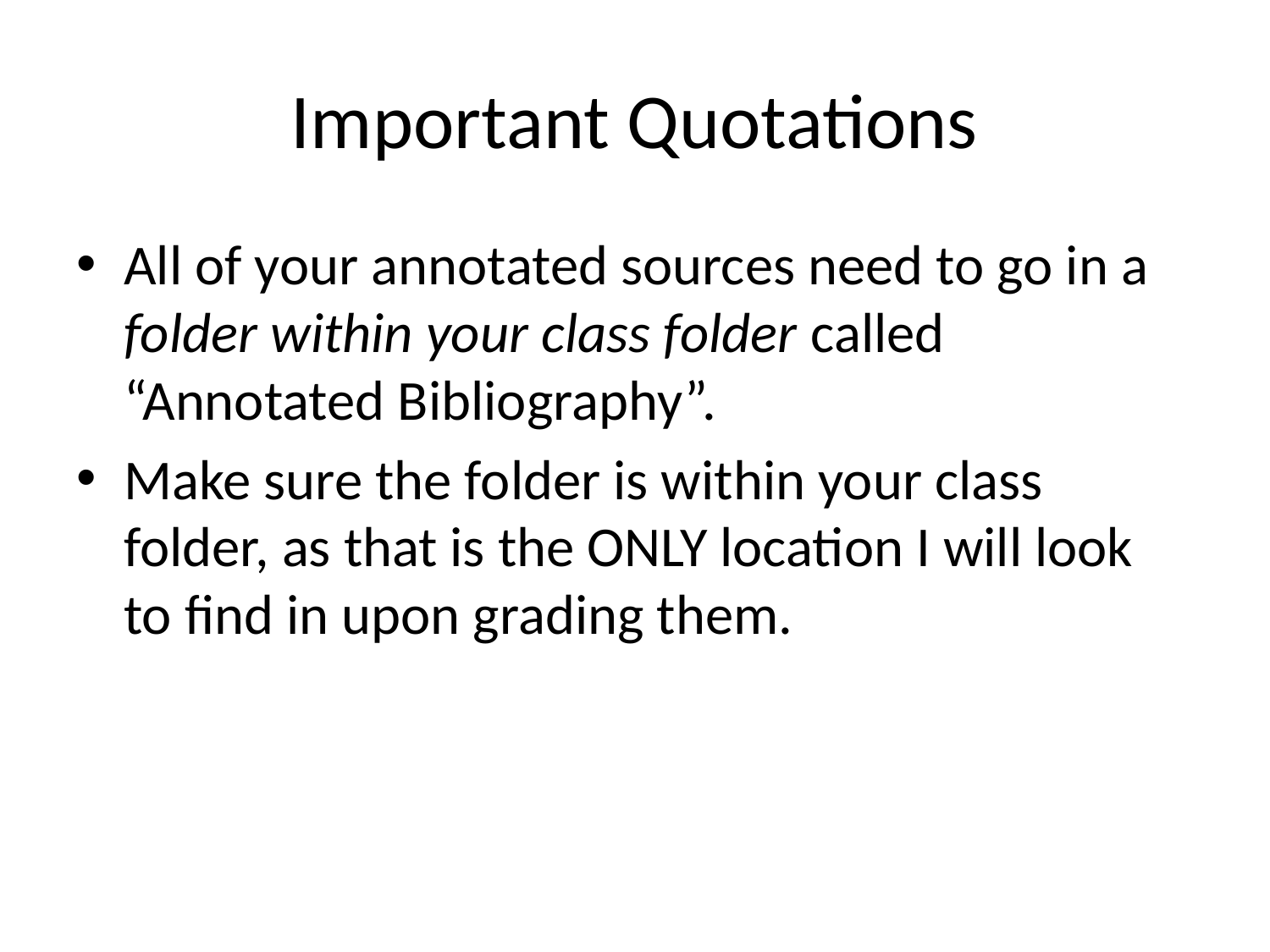

# Important Quotations
All of your annotated sources need to go in a folder within your class folder called “Annotated Bibliography”.
Make sure the folder is within your class folder, as that is the ONLY location I will look to find in upon grading them.